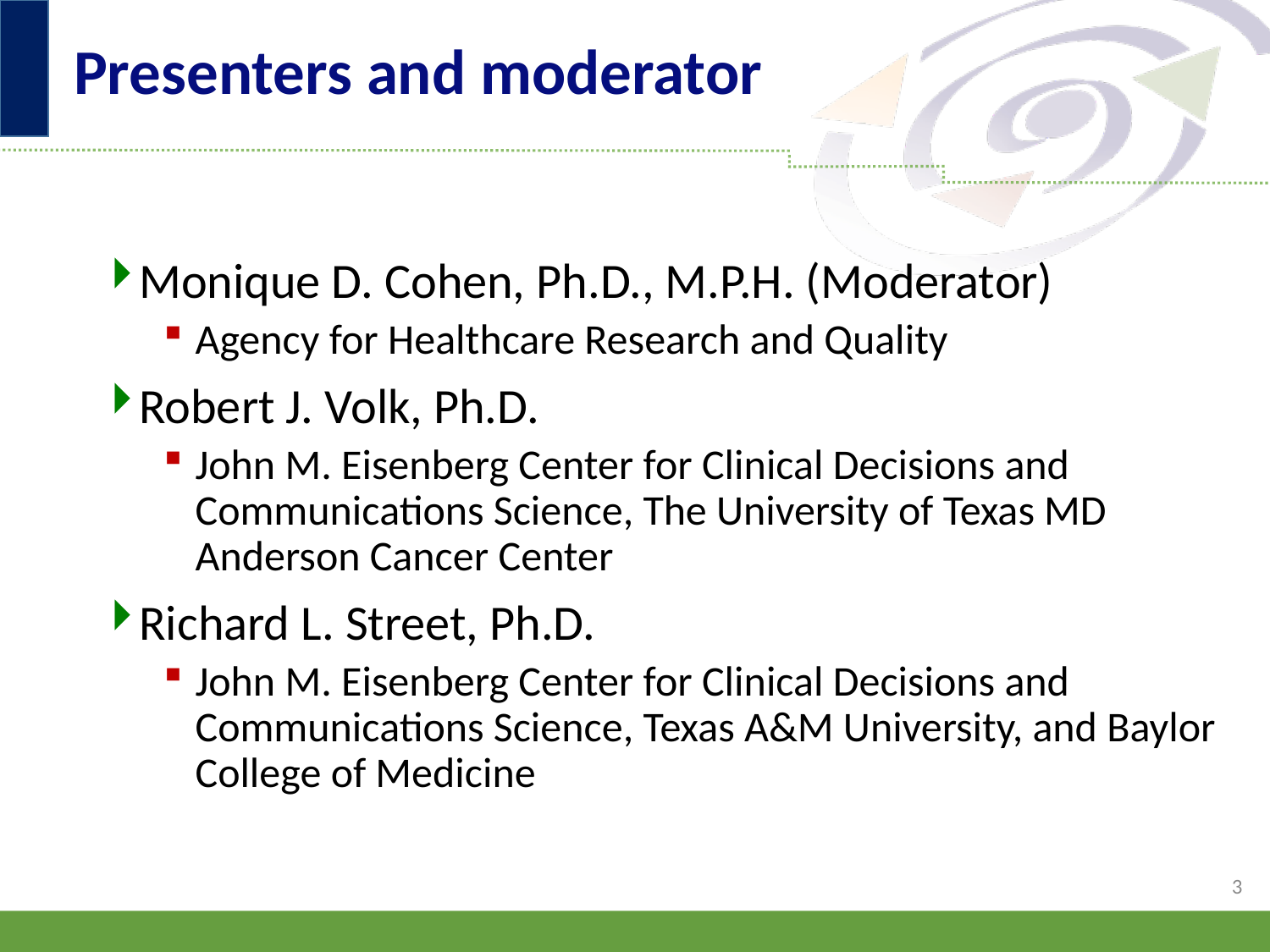

# Presenters and moderator

Monique D. Cohen, Ph.D., M.P.H. (Moderator)
Agency for Healthcare Research and Quality
Robert J. Volk, Ph.D.
John M. Eisenberg Center for Clinical Decisions and Communications Science, The University of Texas MD Anderson Cancer Center
Richard L. Street, Ph.D.
John M. Eisenberg Center for Clinical Decisions and Communications Science, Texas A&M University, and Baylor College of Medicine

3